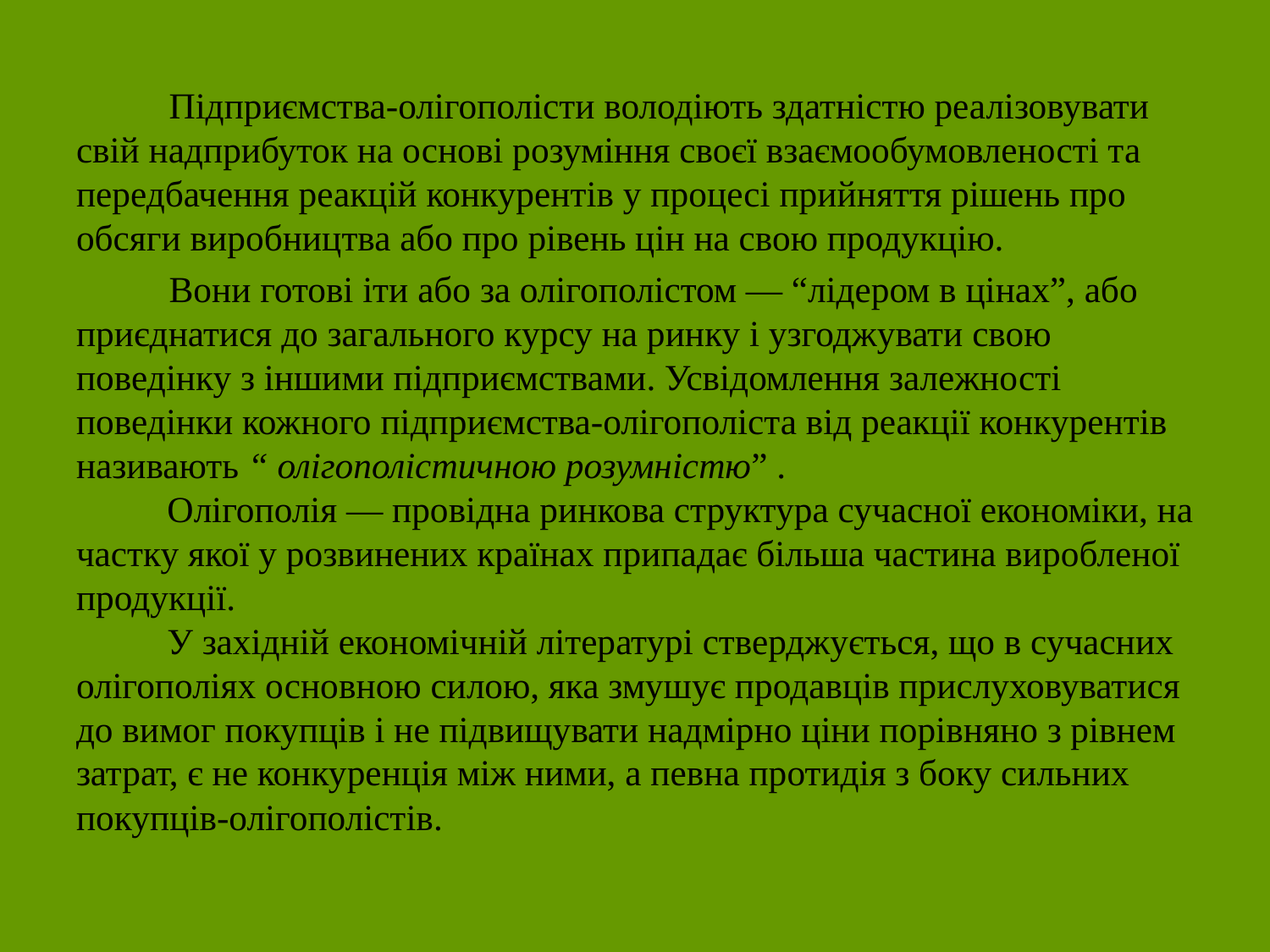

Підприємства-олігополісти володіють здатністю реалізовувати свій надприбуток на основі розуміння своєї взаємообумовленості та передбачення реакцій конкурентів у процесі прийняття рішень про обсяги виробництва або про рівень цін на свою продукцію.
Вони готові іти або за олігополістом — “лідером в цінах”, або приєднатися до загального курсу на ринку і узгоджувати свою поведінку з іншими підприємствами. Усвідомлення залежності поведінки кожного підприємства-олігополіста від реакції конкурентів називають “ олігополістичною розумністю” .
          Олігополія — провідна ринкова структура сучасної економіки, на частку якої у розвинених країнах припадає більша частина виробленої продукції.
          У західній економічній літературі стверджується, що в сучасних олігополіях основною силою, яка змушує продавців прислуховуватися до вимог покупців і не підвищувати надмірно ціни порівняно з рівнем затрат, є не конкуренція між ними, а певна протидія з боку сильних покупців-олігополістів.